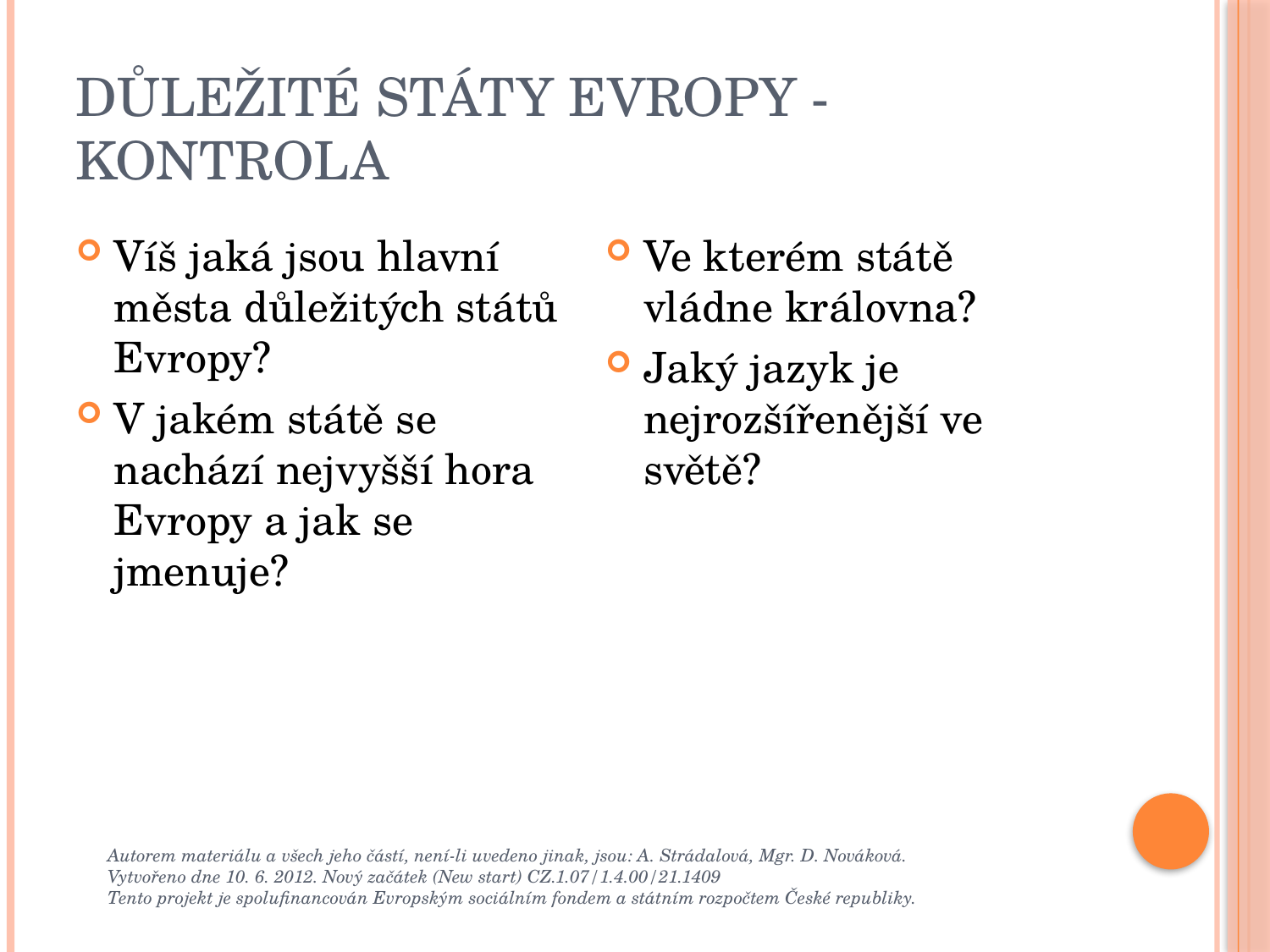

# Důležité státy Evropy - Kontrola
Víš jaká jsou hlavní města důležitých států Evropy?
V jakém státě se nachází nejvyšší hora Evropy a jak se jmenuje?
Ve kterém státě vládne královna?
Jaký jazyk je nejrozšířenější ve světě?

Autorem materiálu a všech jeho částí, není-li uvedeno jinak, jsou: A. Strádalová, Mgr. D. Nováková.
Vytvořeno dne 10. 6. 2012. Nový začátek (New start) CZ.1.07/1.4.00/21.1409
Tento projekt je spolufinancován Evropským sociálním fondem a státním rozpočtem České republiky.